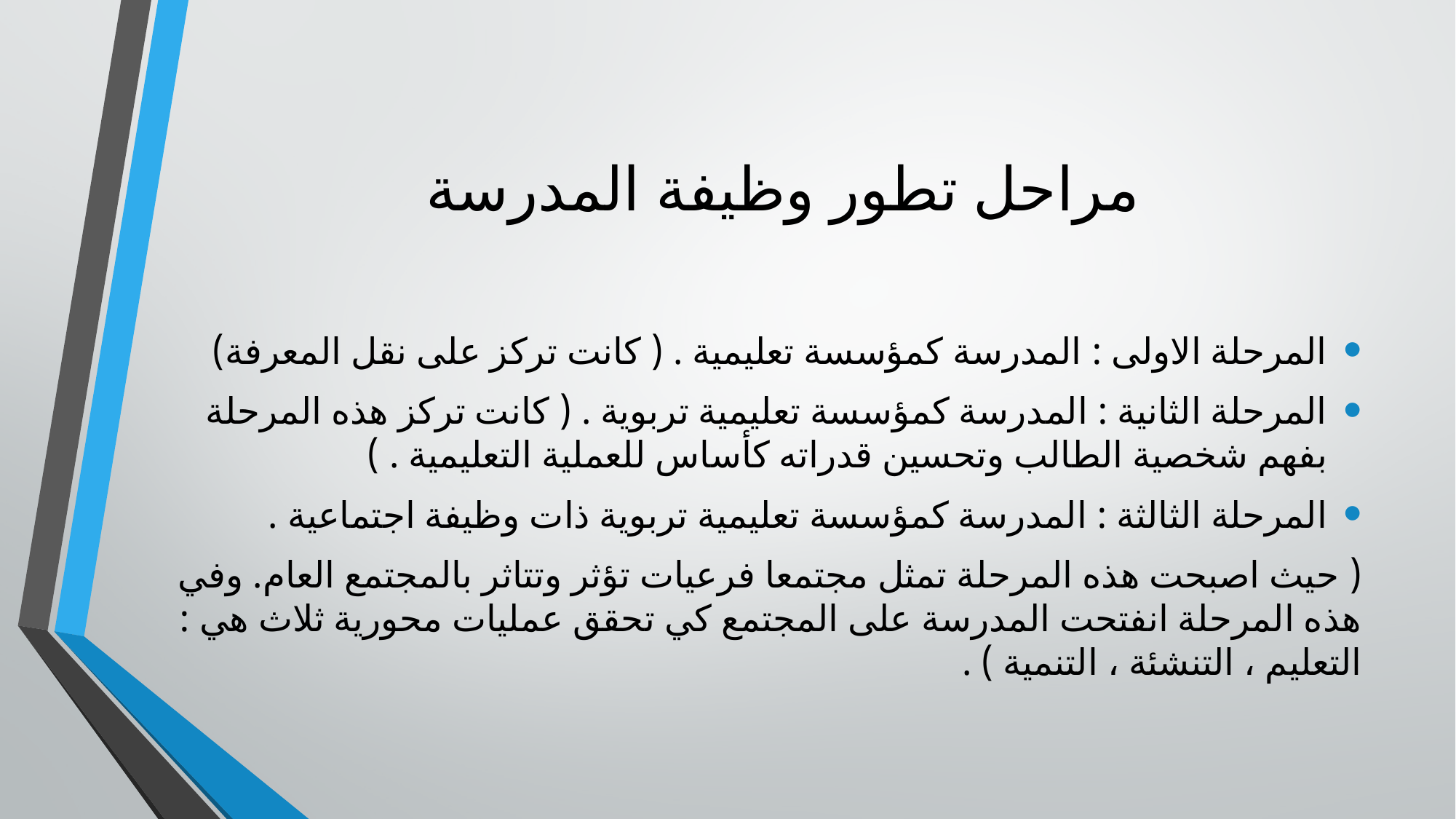

# مراحل تطور وظيفة المدرسة
المرحلة الاولى : المدرسة كمؤسسة تعليمية . ( كانت تركز على نقل المعرفة)
المرحلة الثانية : المدرسة كمؤسسة تعليمية تربوية . ( كانت تركز هذه المرحلة بفهم شخصية الطالب وتحسين قدراته كأساس للعملية التعليمية . )
المرحلة الثالثة : المدرسة كمؤسسة تعليمية تربوية ذات وظيفة اجتماعية .
( حيث اصبحت هذه المرحلة تمثل مجتمعا فرعيات تؤثر وتتاثر بالمجتمع العام. وفي هذه المرحلة انفتحت المدرسة على المجتمع كي تحقق عمليات محورية ثلاث هي : التعليم ، التنشئة ، التنمية ) .